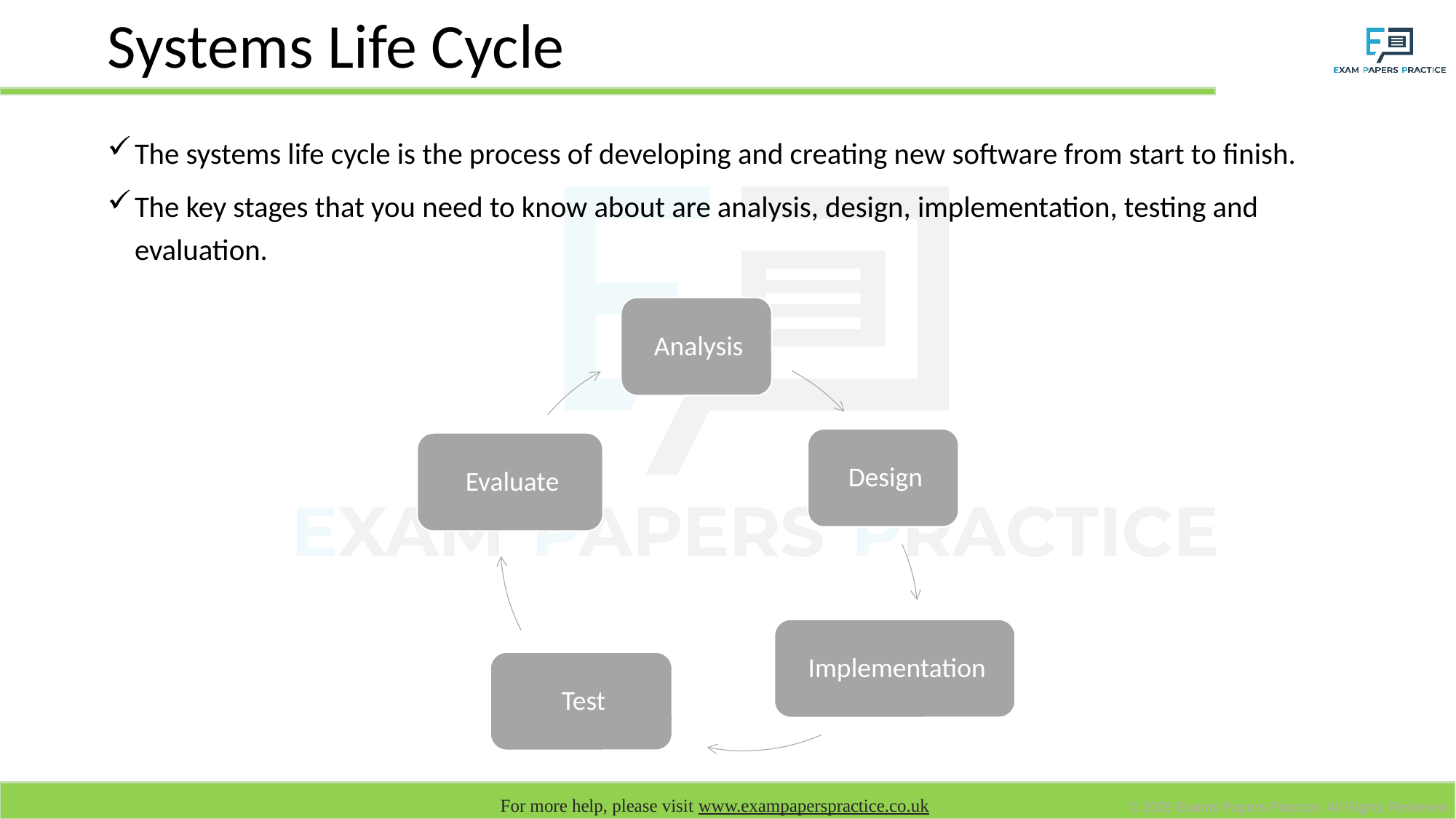

# Systems Life Cycle
The systems life cycle is the process of developing and creating new software from start to finish.
The key stages that you need to know about are analysis, design, implementation, testing and evaluation.
Analysis
Design
Implementation
Test
Evaluate